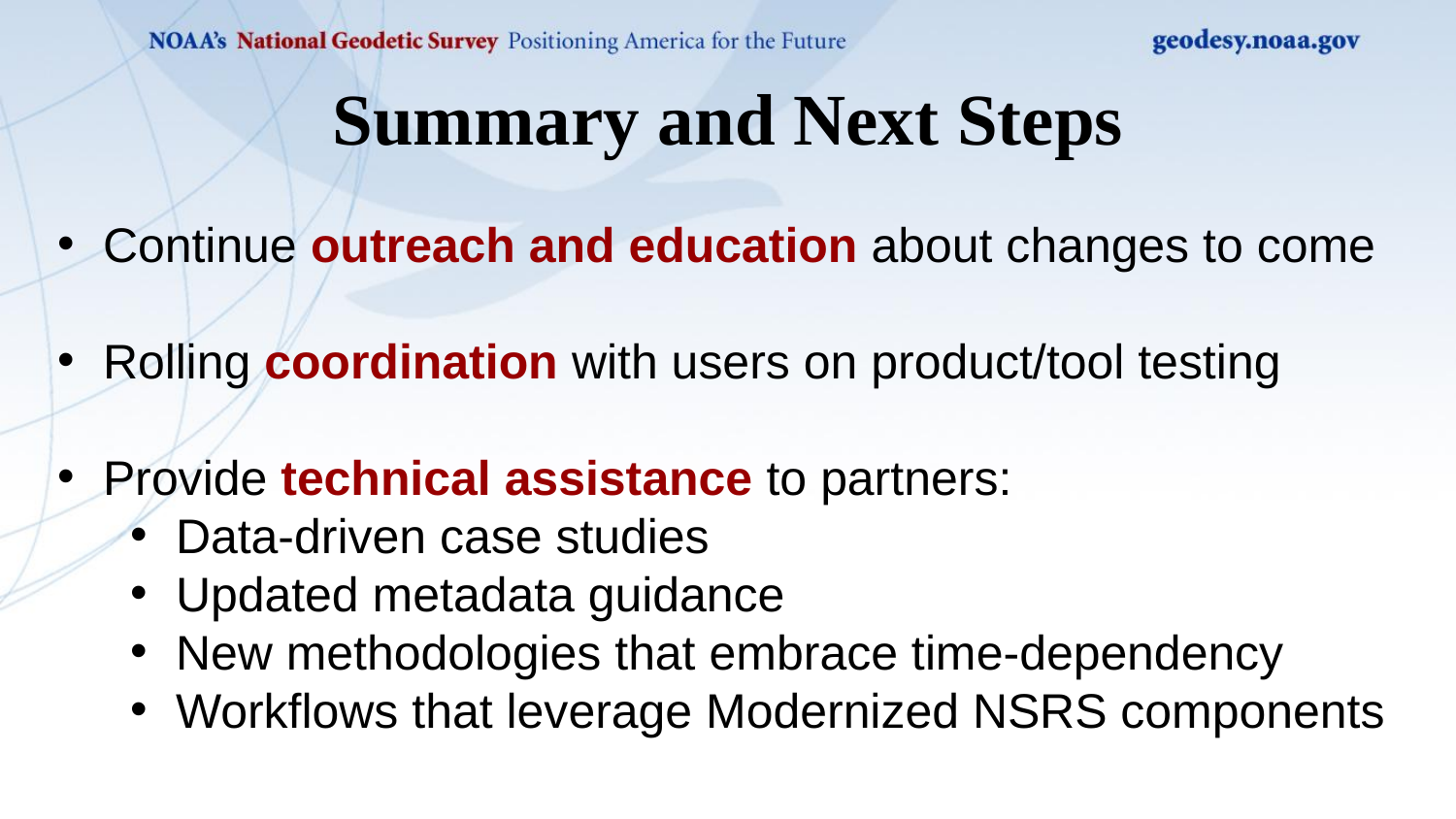

Summary and Next Steps

Continue outreach and education about changes to come

Rolling coordination with users on product/tool testing

Provide technical assistance to partners:
Data-driven case studies
Updated metadata guidance
New methodologies that embrace time-dependency
Workflows that leverage Modernized NSRS components